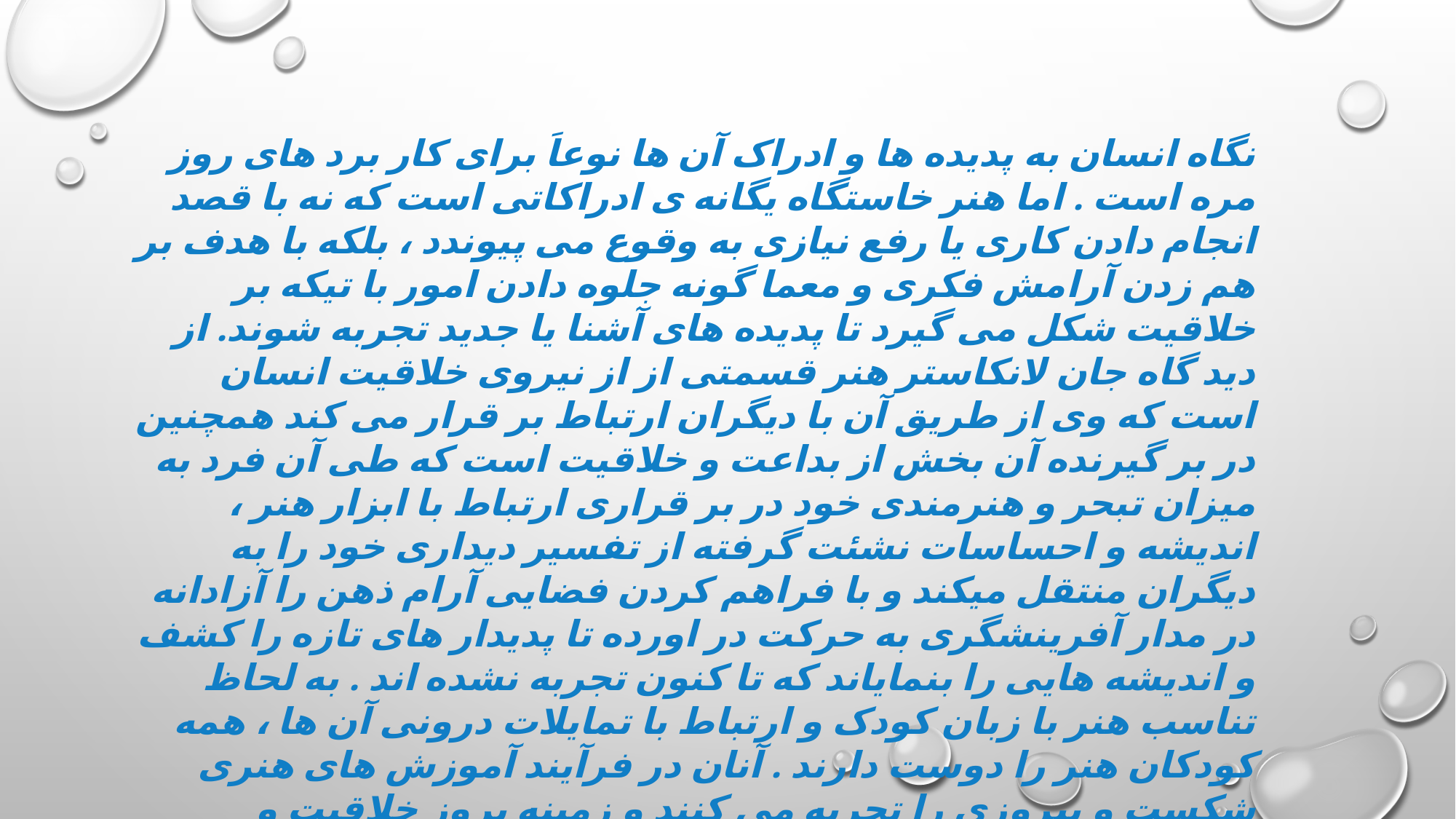

نگاه انسان به پدیده ها و ادراک آن ها نوعاَ برای کار برد های روز مره است . اما هنر خاستگاه یگانه ی ادراکاتی است که نه با قصد انجام دادن کاری یا رفع نیازی به وقوع می پیوندد ، بلکه با هدف بر هم زدن آرامش فکری و معما گونه جلوه دادن امور با تیکه بر خلاقیت شکل می گیرد تا پدیده های آشنا یا جدید تجربه شوند. از دید گاه جان لانکاستر هنر قسمتی از از نیروی خلاقیت انسان است که وی از طریق آن با دیگران ارتباط بر قرار می کند همچنین در بر گیرنده آن بخش از بداعت و خلاقیت است که طی آن فرد به میزان تبحر و هنرمندی خود در بر قراری ارتباط با ابزار هنر ، اندیشه و احساسات نشئت گرفته از تفسیر دیداری خود را به دیگران منتقل میکند و با فراهم کردن فضایی آرام ذهن را آزادانه در مدار آفرینشگری به حرکت در اورده تا پدیدار های تازه را کشف و اندیشه هایی را بنمایاند که تا کنون تجربه نشده اند . به لحاظ تناسب هنر با زبان کودک و ارتباط با تمایلات درونی آن ها ، همه کودکان هنر را دوست دارند . آنان در فرآیند آموزش های هنری شکست و پیروزی را تجربه می کنند و زمینه بروز خلاقیت و احساسات آن ها فراهم می شود .